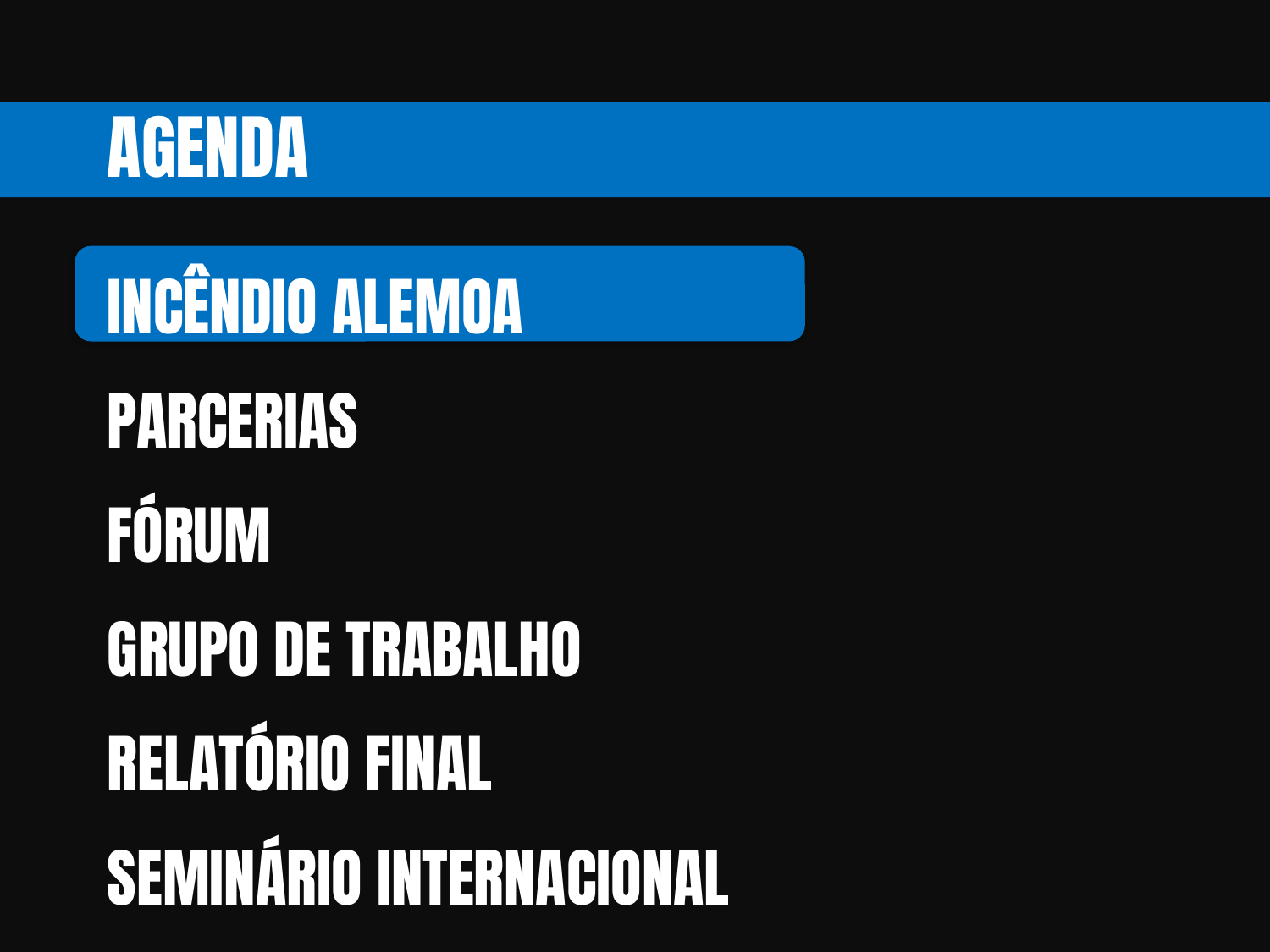

AGENDA

INCÊNDIO ALEMOA
PARCERIAS
FÓRUM
GRUPO DE TRABALHO
RELATÓRIO FINAL
SEMINÁRIO INTERNACIONAL